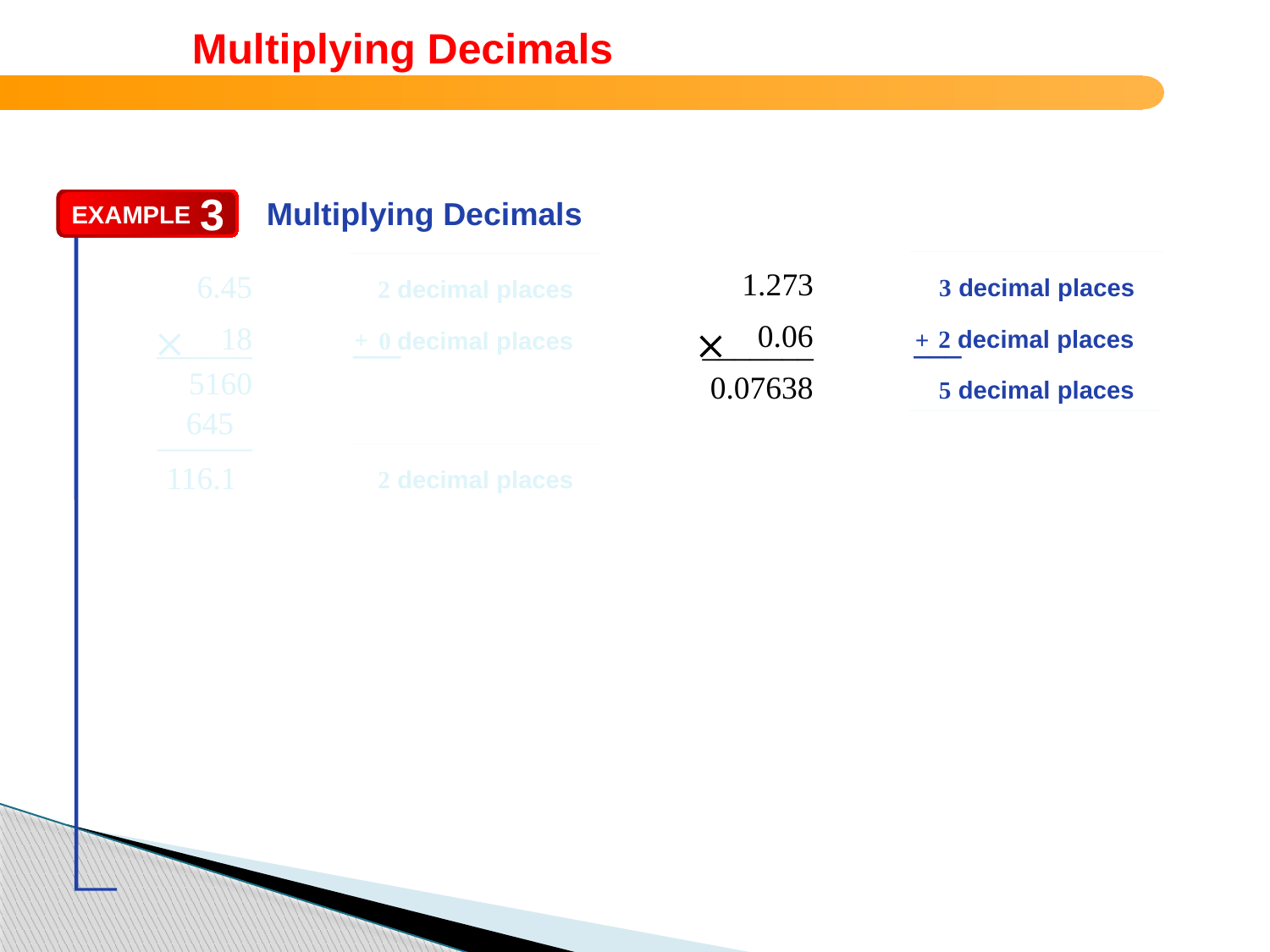

Multiplying Decimals

3

EXAMPLE
Multiplying Decimals

     1.273
3 decimal places
     6.45
2 decimal places

0.06

2 decimal places
18
×
––––––
0 decimal places
×
–––––––
+
–––
+
–––
5160
0.0
7638

5 decimal places

645
––––––

116.10
2 decimal places

Write a zero before the 7 as a placeholder so that the number has 5 decimal places.

After you place the decimal point, you can drop any zeros at the end of an answer.